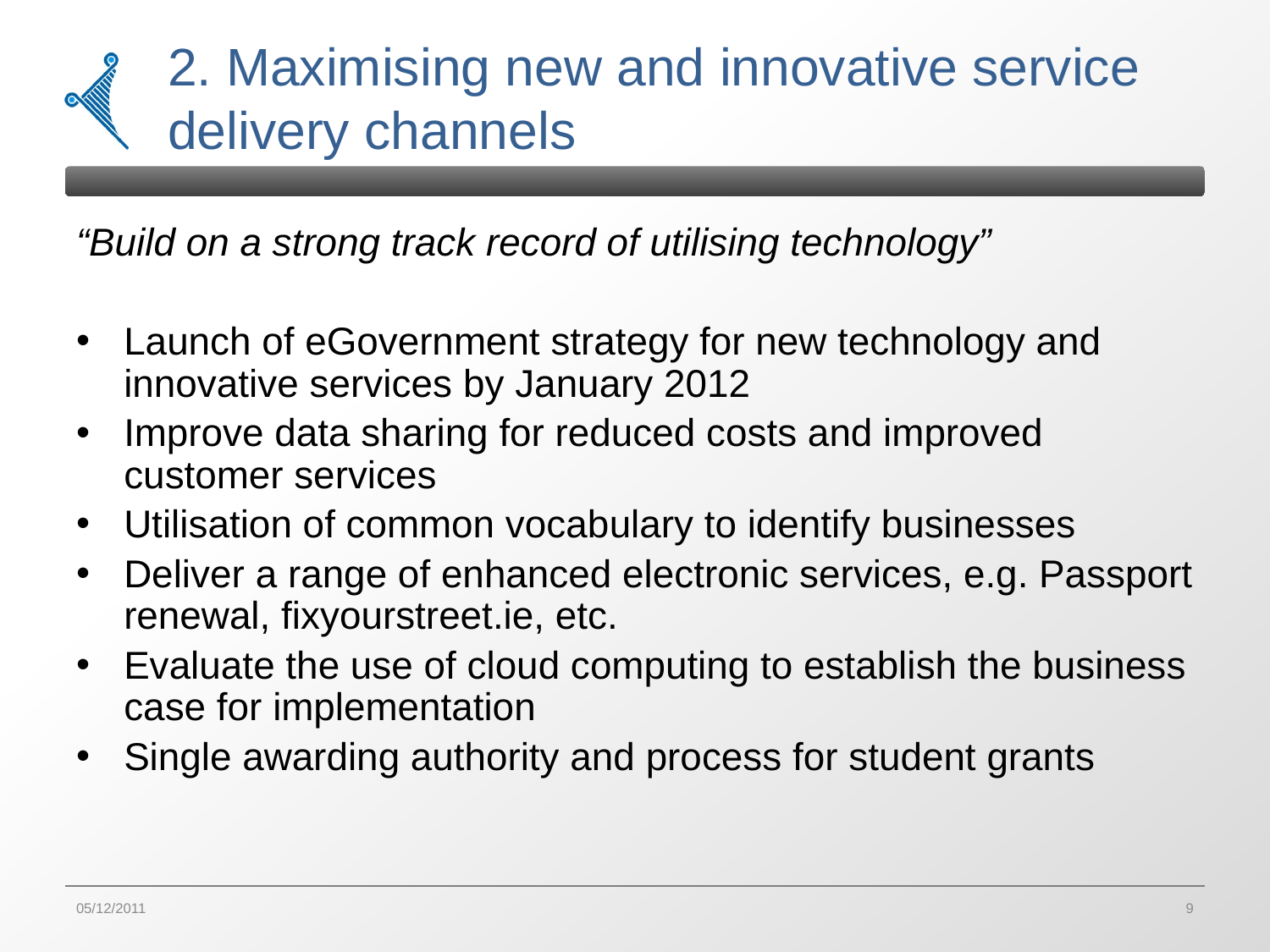

# 2. Maximising new and innovative service delivery channels
“Build on a strong track record of utilising technology”

Launch of eGovernment strategy for new technology and innovative services by January 2012
Improve data sharing for reduced costs and improved customer services
Utilisation of common vocabulary to identify businesses
Deliver a range of enhanced electronic services, e.g. Passport renewal, fixyourstreet.ie, etc.
Evaluate the use of cloud computing to establish the business case for implementation
Single awarding authority and process for student grants

05/12/2011
9